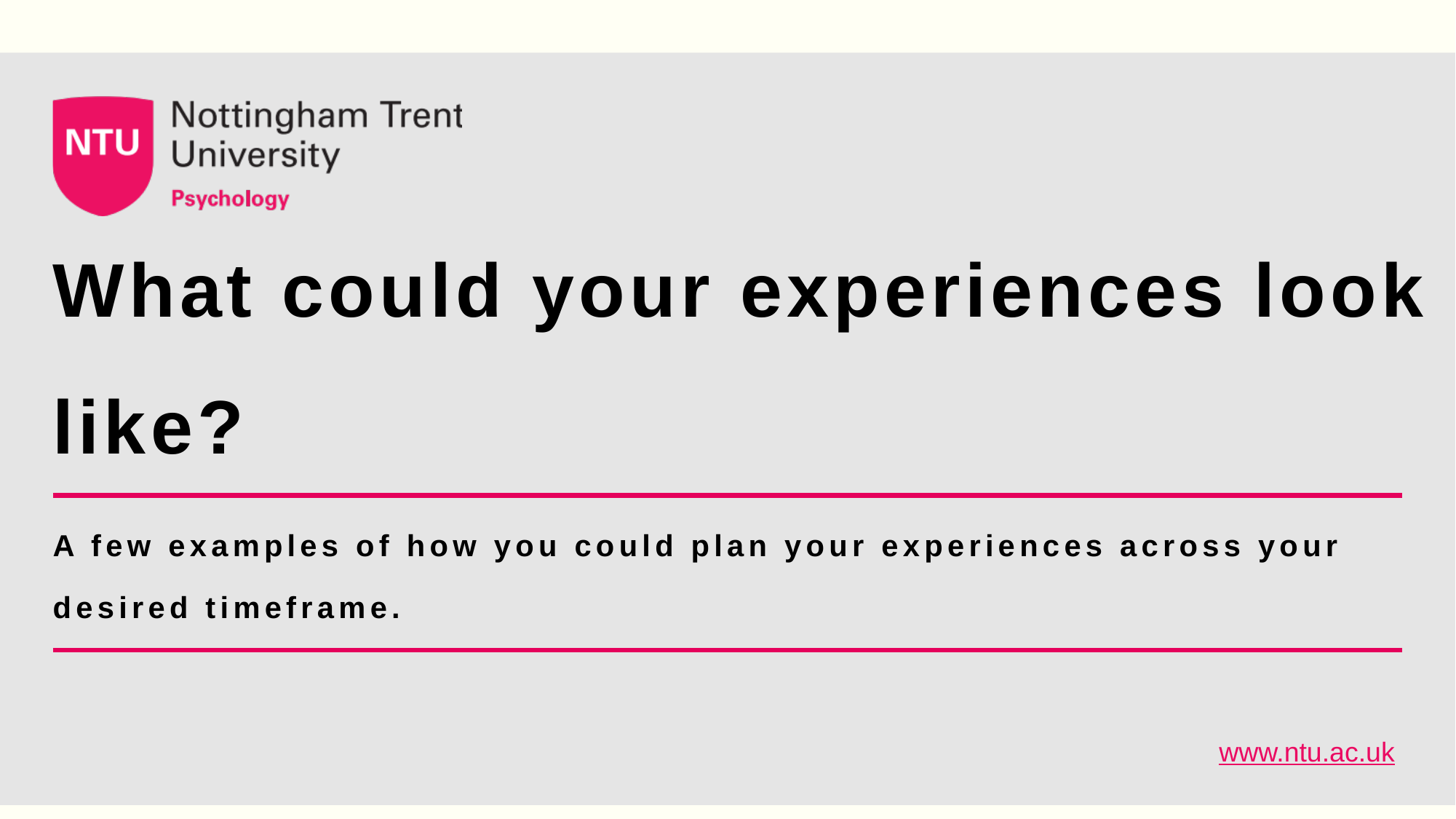

# What could your experiences look like?
A few examples of how you could plan your experiences across your desired timeframe.
www.ntu.ac.uk